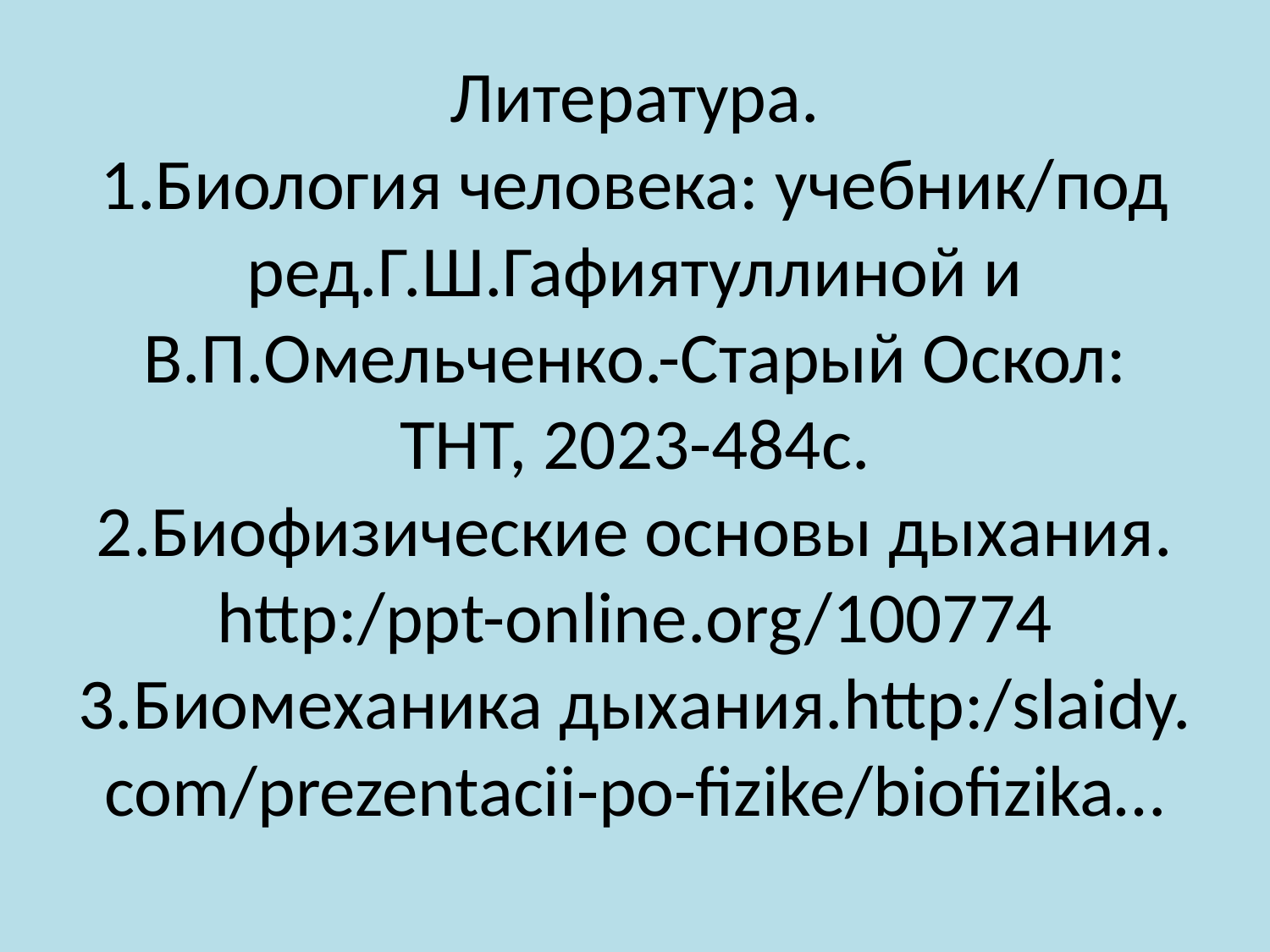

# Литература. 1.Биология человека: учебник/под ред.Г.Ш.Гафиятуллиной и В.П.Омельченко.-Старый Оскол: ТНТ, 2023-484с. 2.Биофизические основы дыхания. http:/ppt-online.org/100774 3.Биомеханика дыхания.http:/slaidy. com/prezentacii-po-fizike/biofizika…